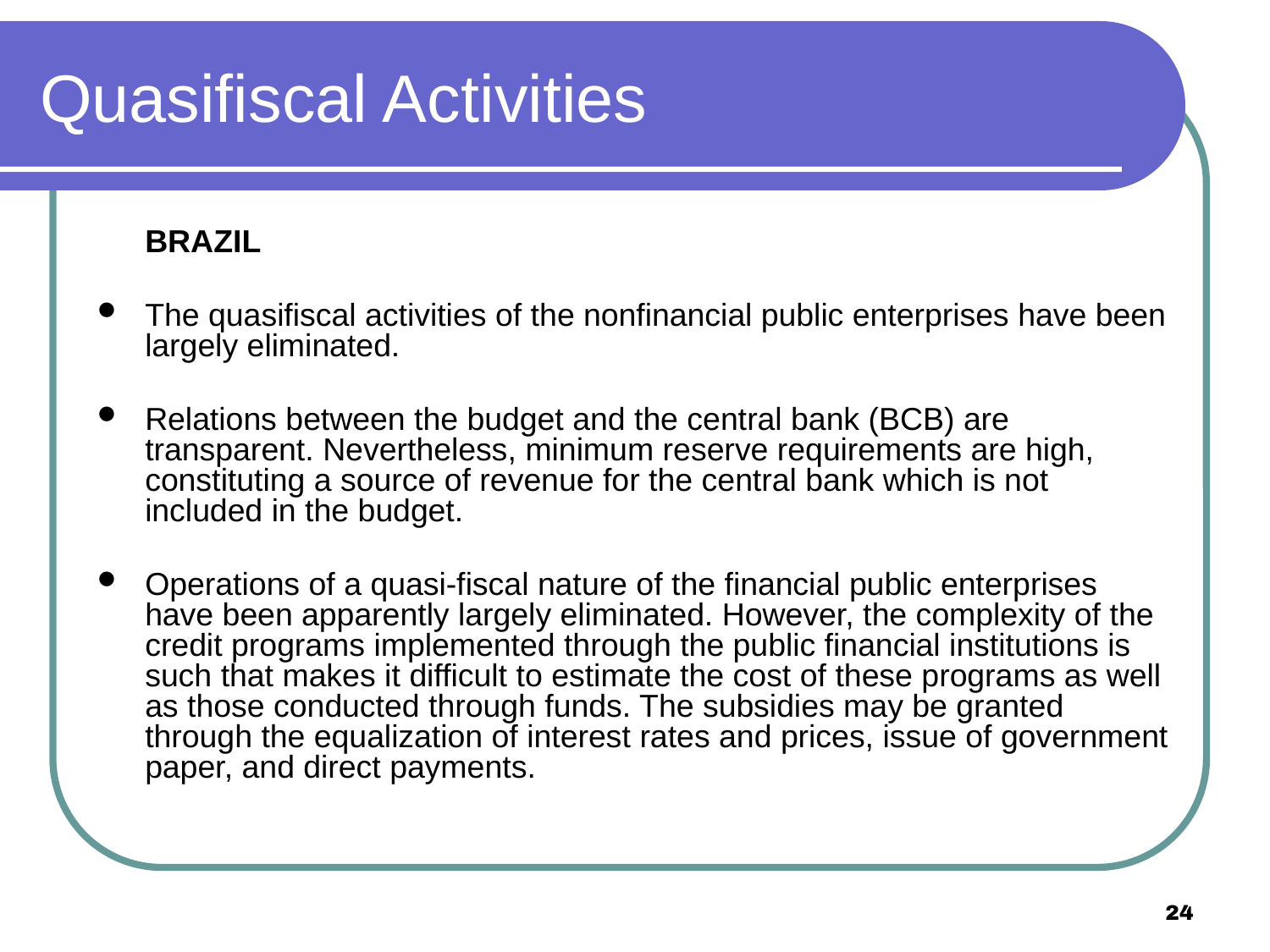

# Quasifiscal Activities
	BRAZIL

The quasifiscal activities of the nonfinancial public enterprises have been largely eliminated.

Relations between the budget and the central bank (BCB) are transparent. Nevertheless, minimum reserve requirements are high, constituting a source of revenue for the central bank which is not included in the budget.

Operations of a quasi-fiscal nature of the financial public enterprises have been apparently largely eliminated. However, the complexity of the credit programs implemented through the public financial institutions is such that makes it difficult to estimate the cost of these programs as well as those conducted through funds. The subsidies may be granted through the equalization of interest rates and prices, issue of government paper, and direct payments.
24